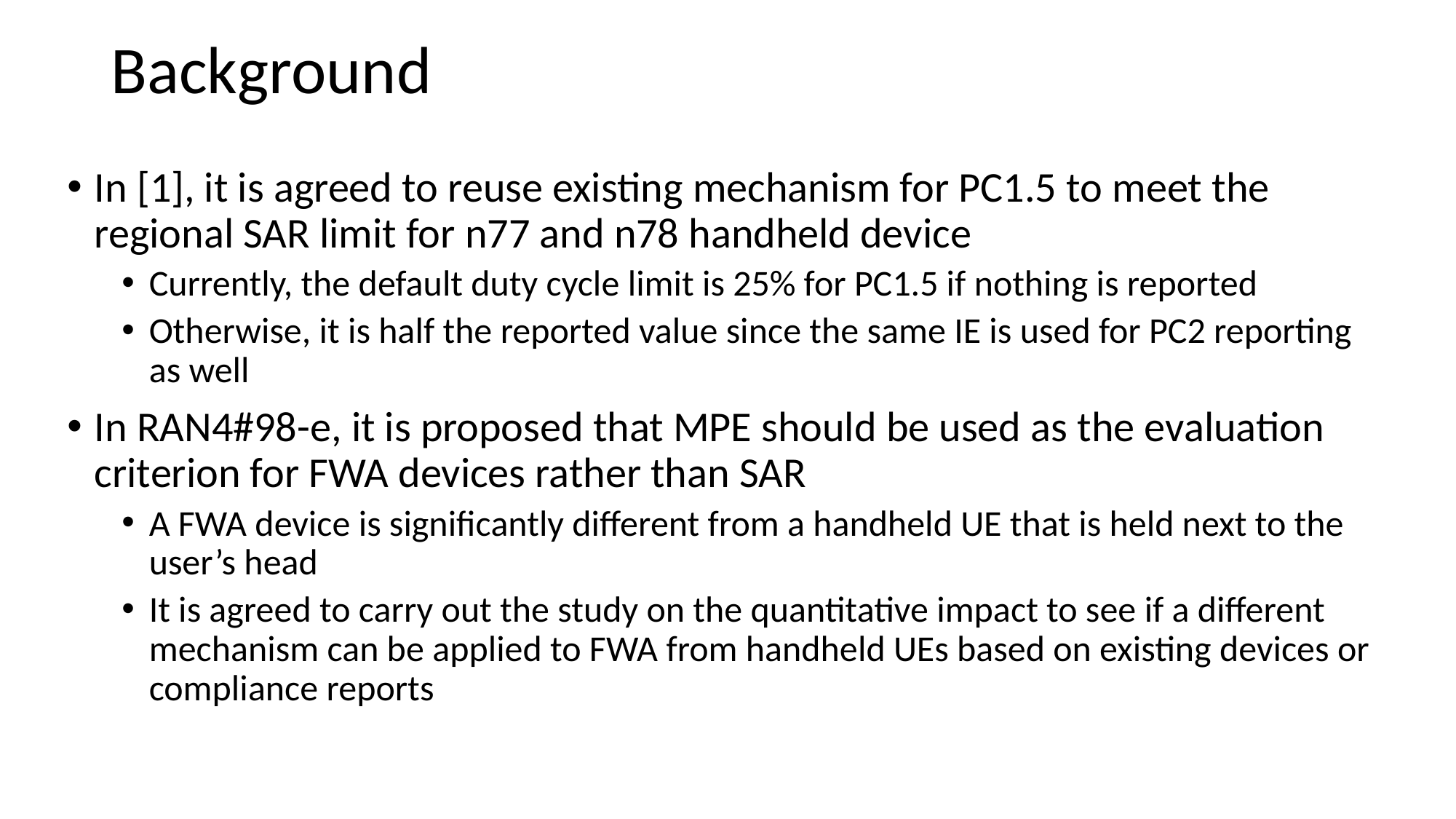

Background
In [1], it is agreed to reuse existing mechanism for PC1.5 to meet the regional SAR limit for n77 and n78 handheld device
Currently, the default duty cycle limit is 25% for PC1.5 if nothing is reported
Otherwise, it is half the reported value since the same IE is used for PC2 reporting as well
In RAN4#98-e, it is proposed that MPE should be used as the evaluation criterion for FWA devices rather than SAR
A FWA device is significantly different from a handheld UE that is held next to the user’s head
It is agreed to carry out the study on the quantitative impact to see if a different mechanism can be applied to FWA from handheld UEs based on existing devices or compliance reports